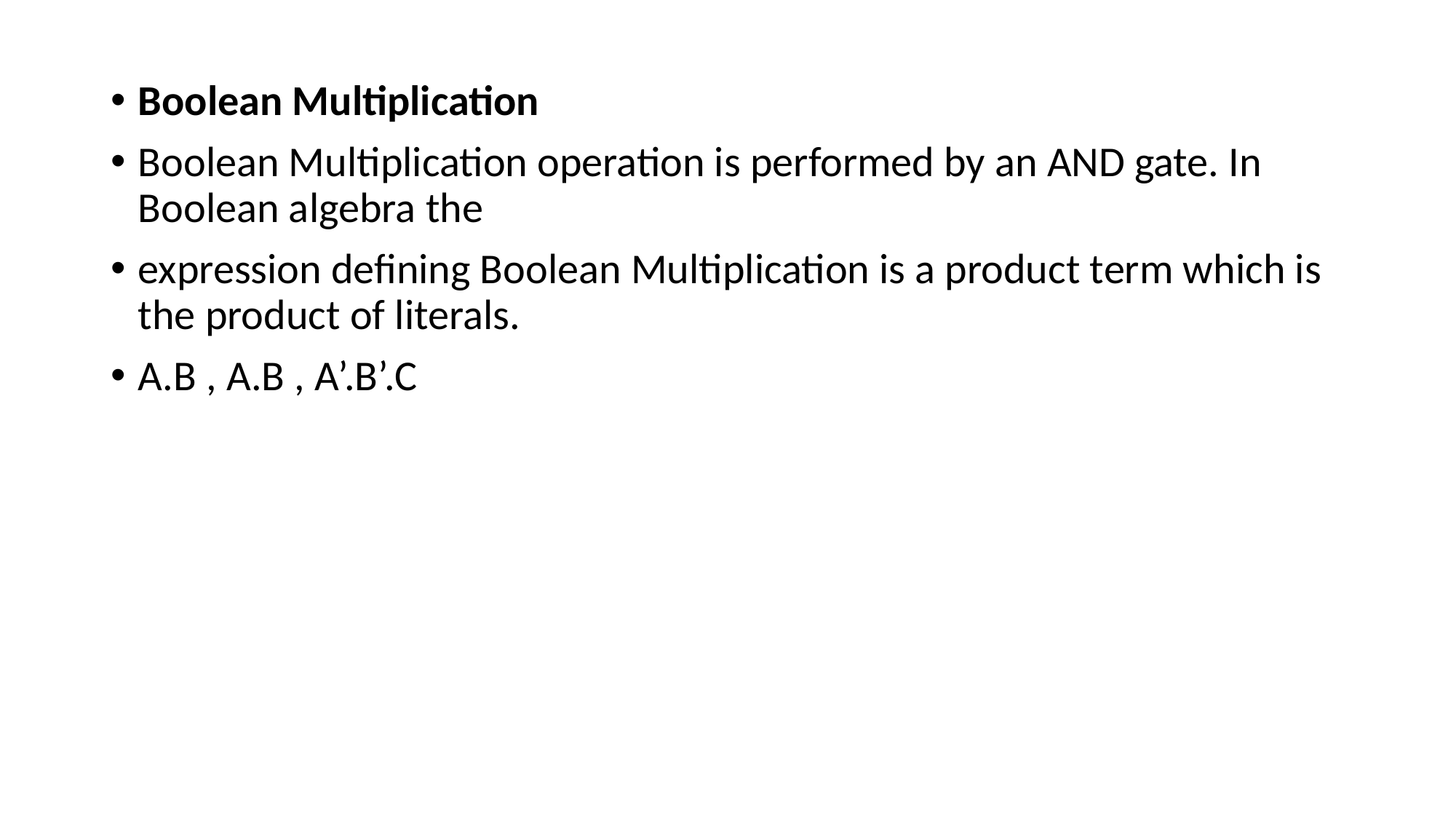

Boolean Multiplication
Boolean Multiplication operation is performed by an AND gate. In Boolean algebra the
expression defining Boolean Multiplication is a product term which is the product of literals.
A.B , A.B , A’.B’.C